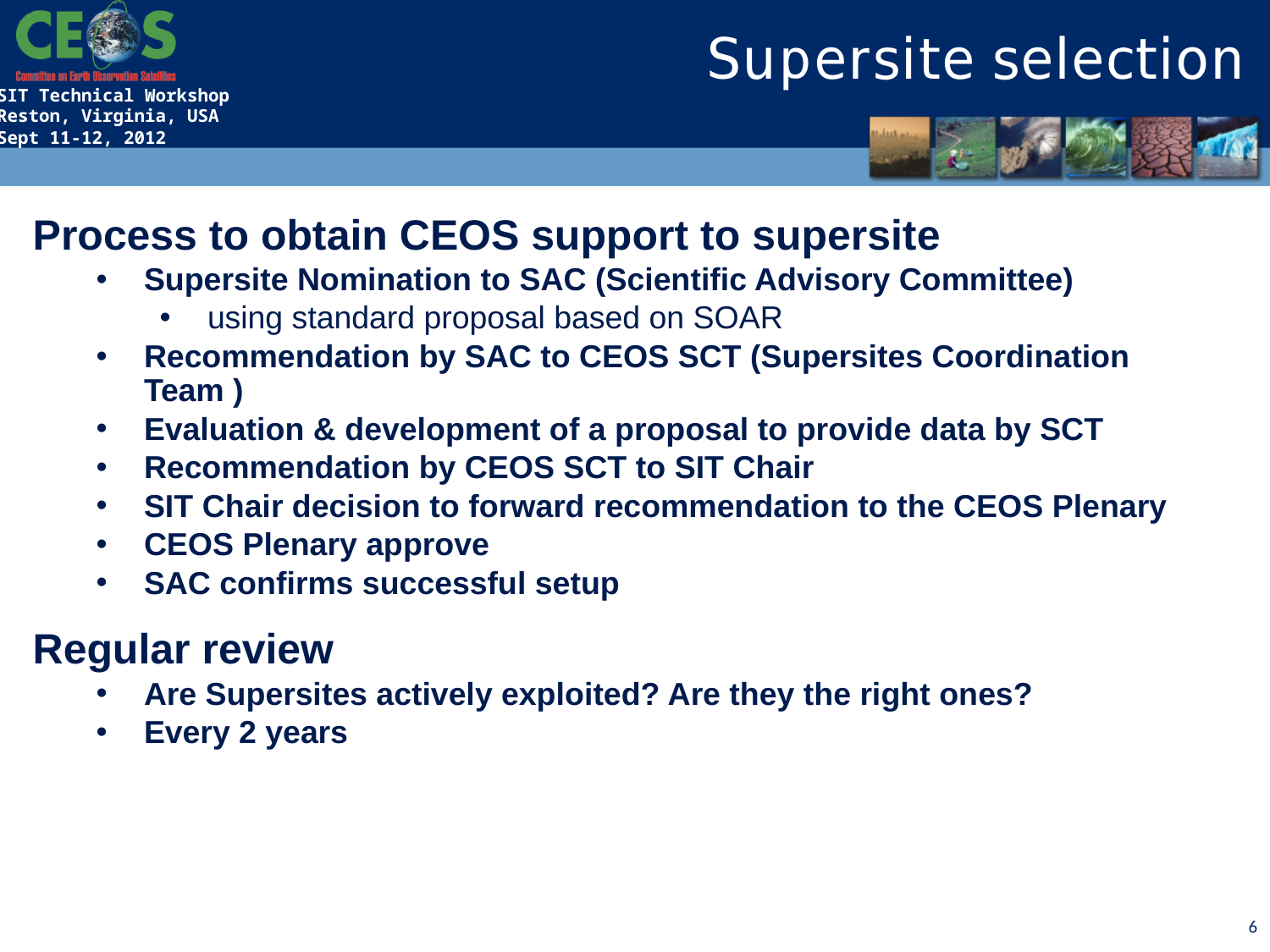

Supersite selection

Process to obtain CEOS support to supersite
Supersite Nomination to SAC (Scientific Advisory Committee)
using standard proposal based on SOAR
Recommendation by SAC to CEOS SCT (Supersites Coordination Team )
Evaluation & development of a proposal to provide data by SCT
Recommendation by CEOS SCT to SIT Chair
SIT Chair decision to forward recommendation to the CEOS Plenary
CEOS Plenary approve
SAC confirms successful setup

Regular review
Are Supersites actively exploited? Are they the right ones?
Every 2 years

6